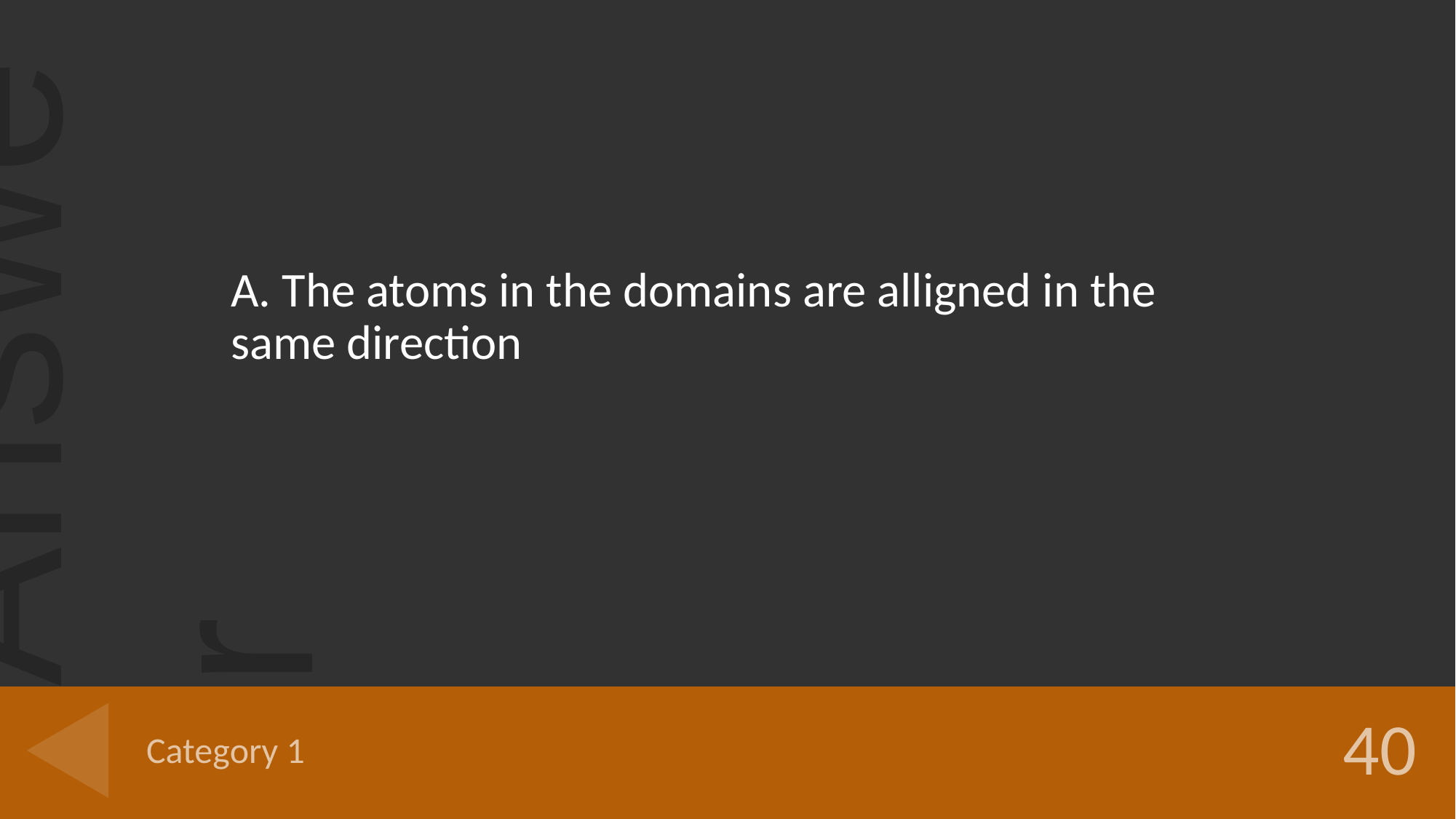

A. The atoms in the domains are alligned in the same direction

# Category 1
40